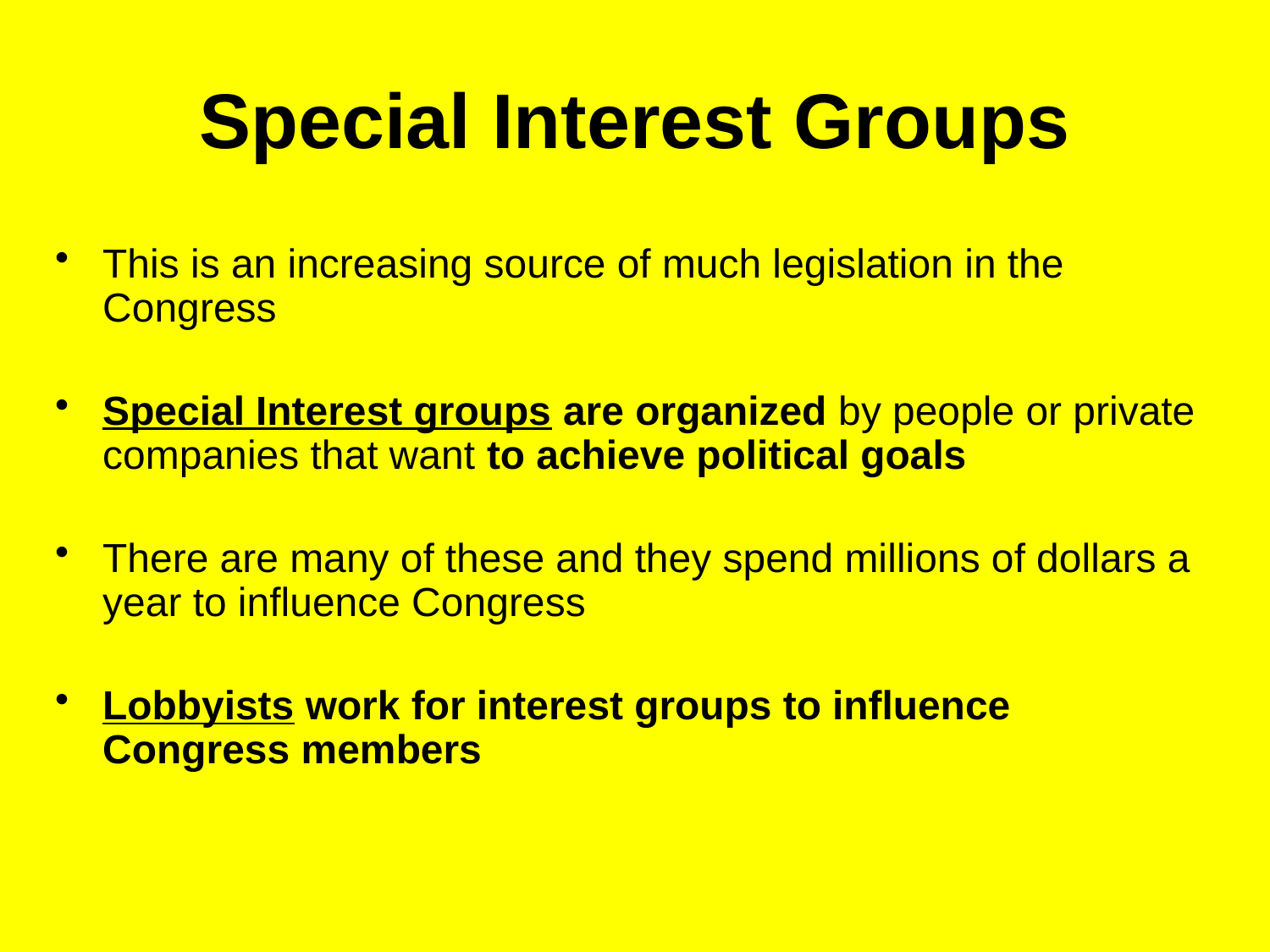

# Special Interest Groups

This is an increasing source of much legislation in the Congress

Special Interest groups are organized by people or private companies that want to achieve political goals

There are many of these and they spend millions of dollars a year to influence Congress

Lobbyists work for interest groups to influence Congress members